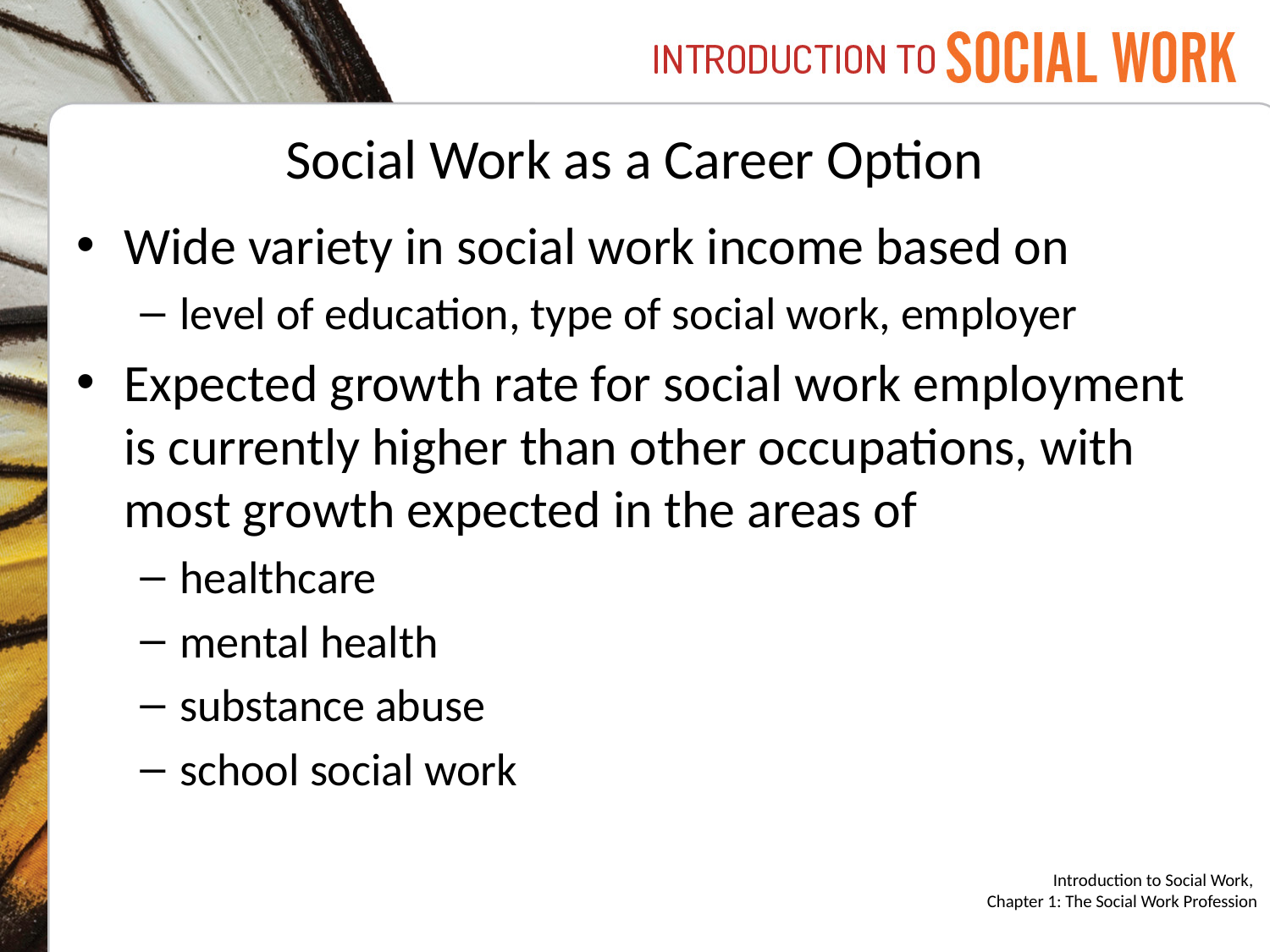

# Social Work as a Career Option
Wide variety in social work income based on
level of education, type of social work, employer
Expected growth rate for social work employment is currently higher than other occupations, with most growth expected in the areas of
healthcare
mental health
substance abuse
school social work

Introduction to Social Work,
Chapter 1: The Social Work Profession